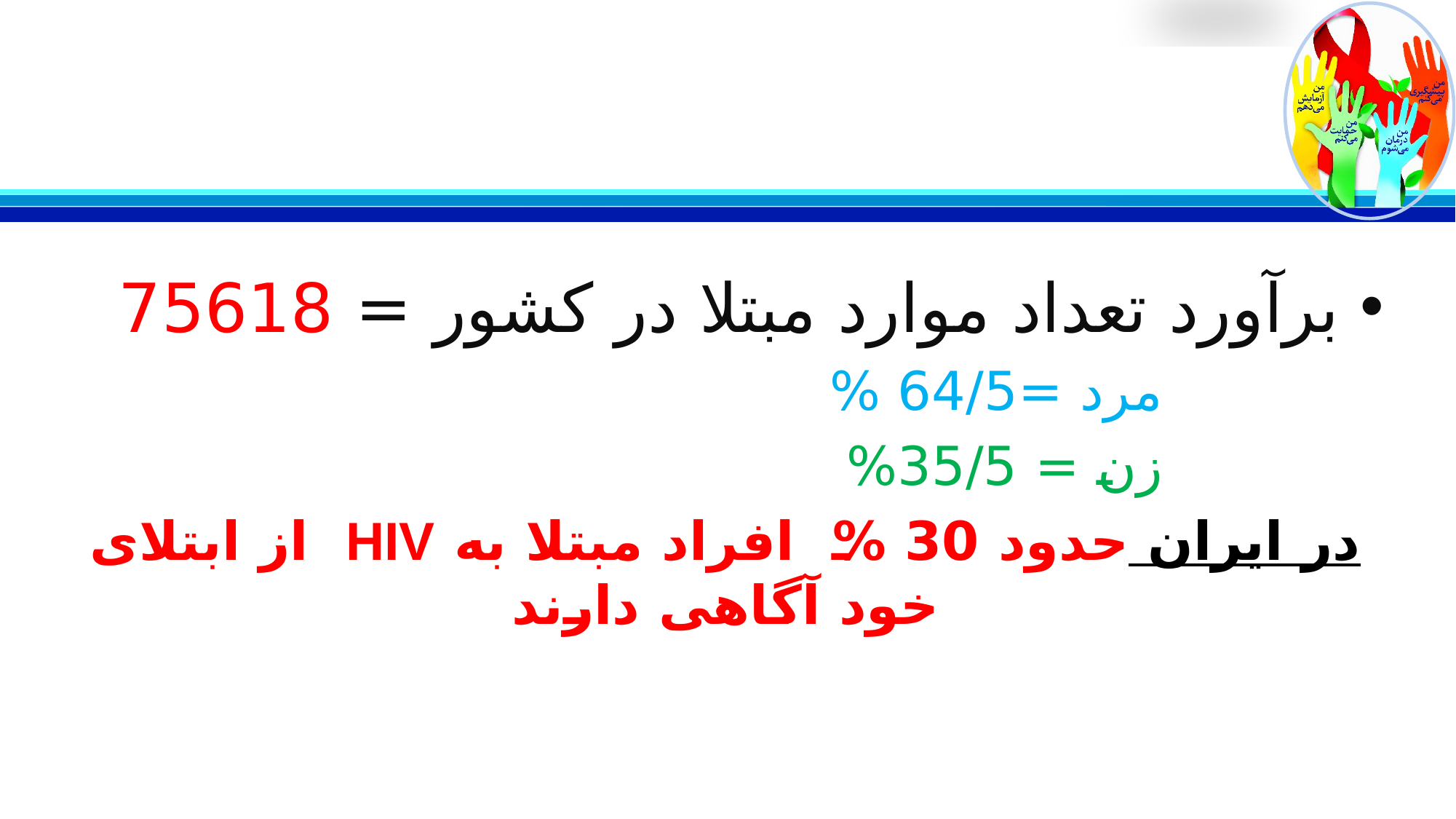

#
برآورد تعداد موارد مبتلا در کشور = 75618
مرد =64/5 %
زن = 35/5%
در ایران حدود 30 %  افراد مبتلا به HIV  از ابتلای خود آگاهی دارند